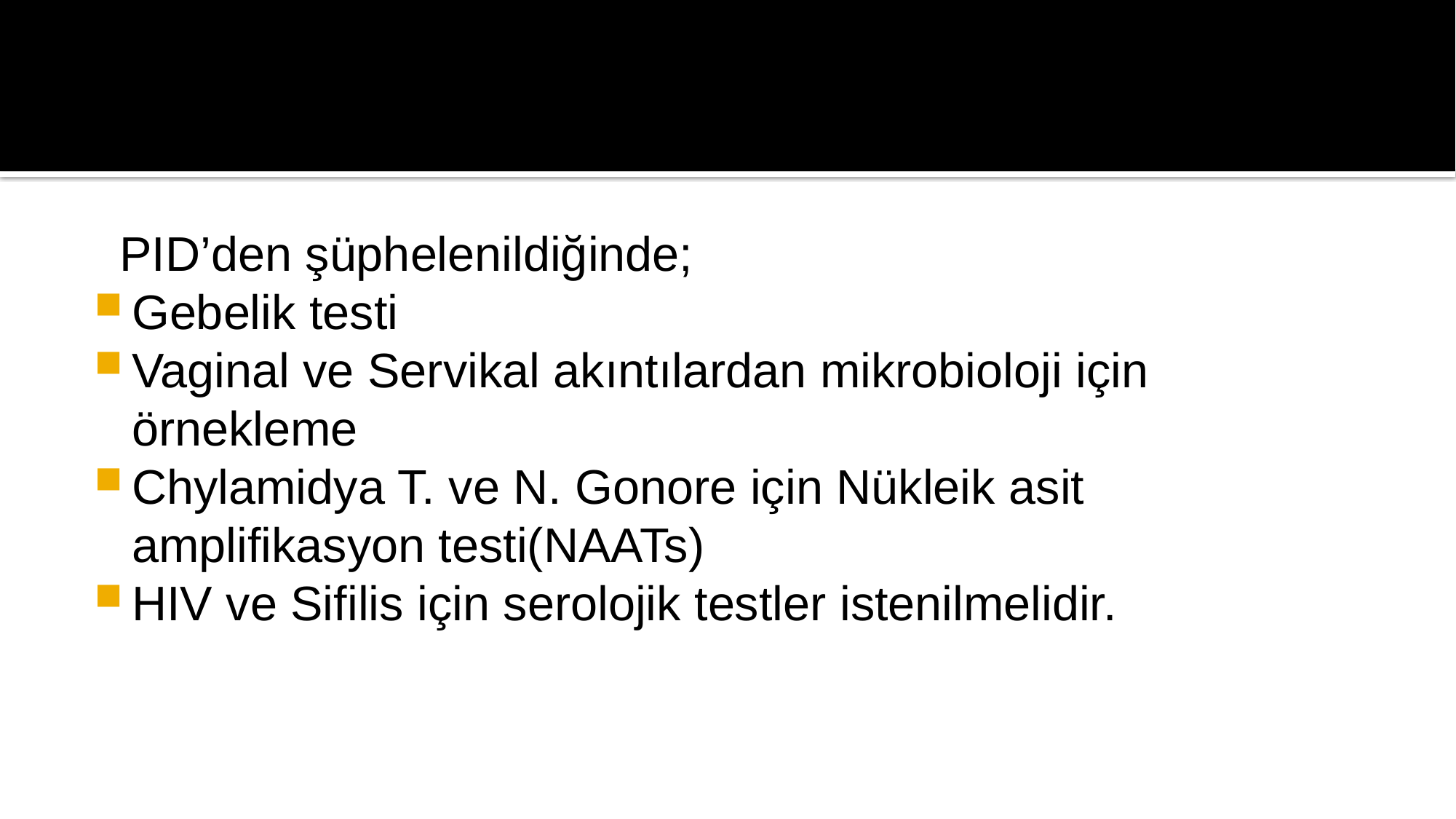

PID’den şüphelenildiğinde;
Gebelik testi
Vaginal ve Servikal akıntılardan mikrobioloji için örnekleme
Chylamidya T. ve N. Gonore için Nükleik asit amplifikasyon testi(NAATs)
HIV ve Sifilis için serolojik testler istenilmelidir.